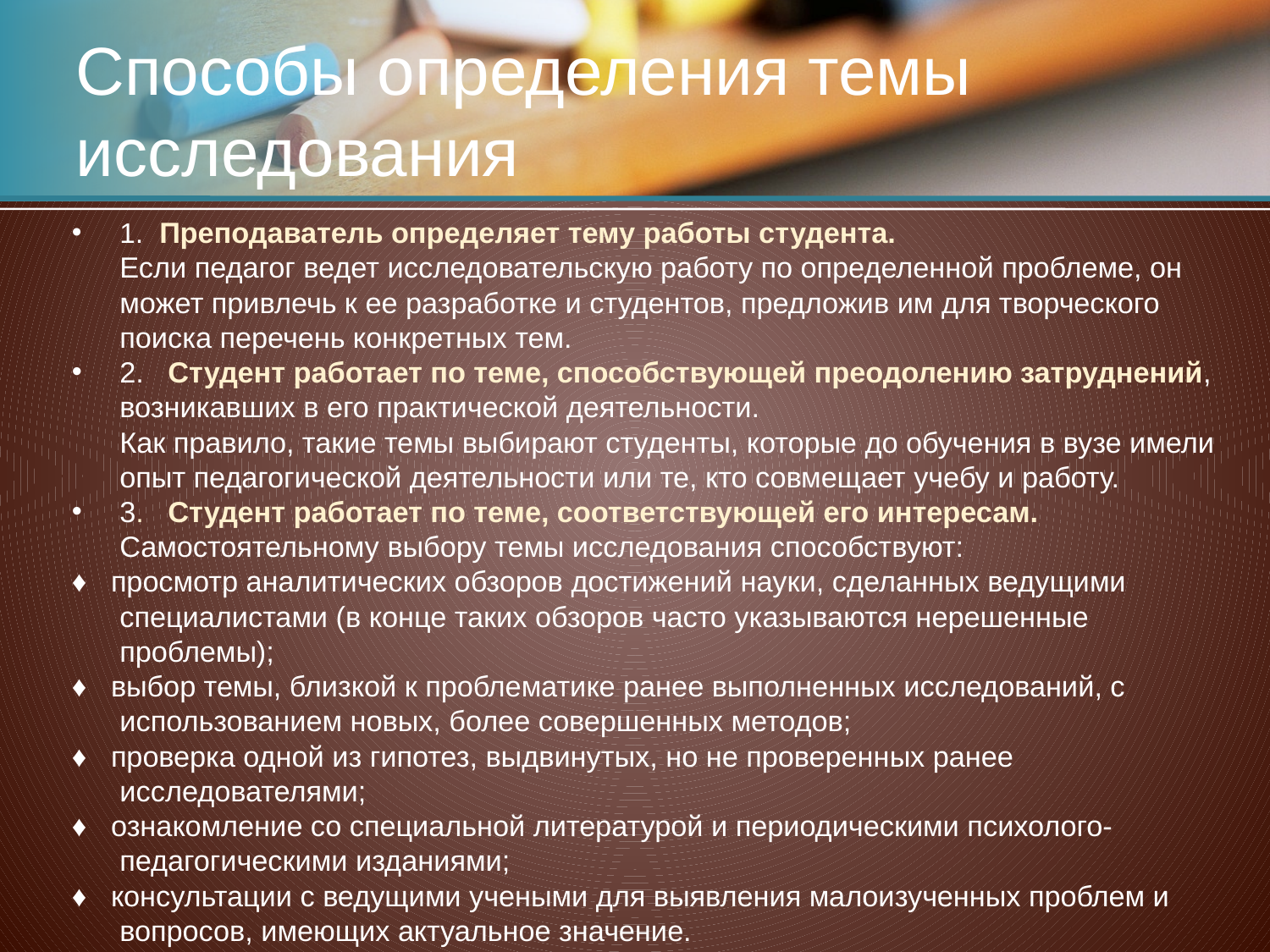

# Способы определения темы исследования
1.  Преподаватель определяет тему работы студента.
Если педагог ведет исследовательскую работу по определенной проблеме, он может привлечь к ее разработке и студентов, предложив им для творческого поиска перечень конкретных тем.
2.   Студент работает по теме, способствующей преодолению затруднений, возникавших в его практической деятельности.
Как правило, такие темы выбирают студенты, которые до обучения в вузе имели опыт педагогической деятельности или те, кто совмещает учебу и работу.
3.   Студент работает по теме, соответствующей его интересам.
Самостоятельному выбору темы исследования способствуют:
♦   просмотр аналитических обзоров достижений науки, сделанных ведущими специалистами (в конце таких обзоров часто указываются нерешенные проблемы);
♦   выбор темы, близкой к проблематике ранее выполненных исследований, с использованием новых, более совершенных методов;
♦   проверка одной из гипотез, выдвинутых, но не проверенных ранее исследователями;
♦   ознакомление со специальной литературой и периодическими психолого-педагогическими изданиями;
♦   консультации с ведущими учеными для выявления малоизученных проблем и вопросов, имеющих актуальное значение.